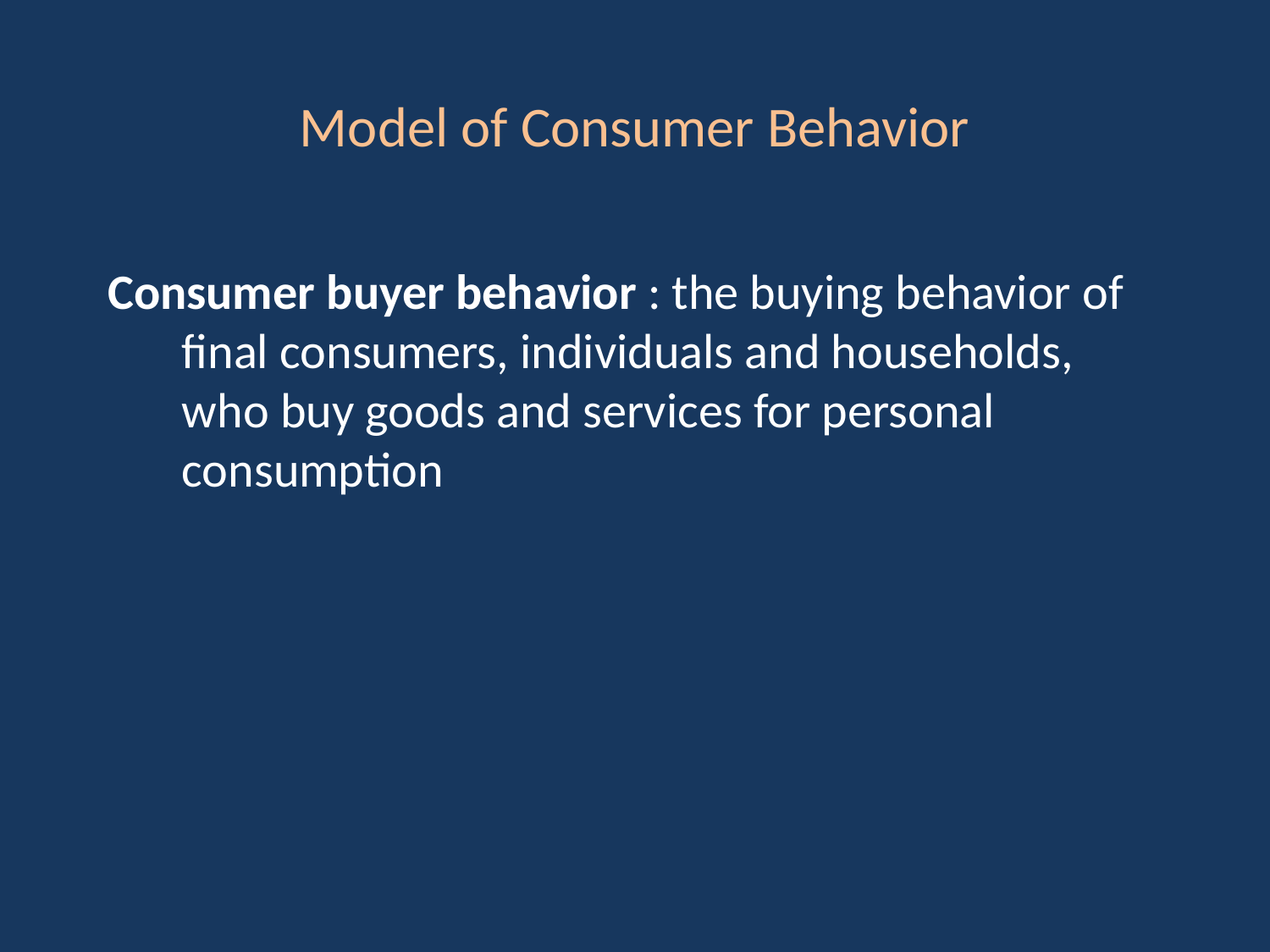

Model of Consumer Behavior
Consumer buyer behavior : the buying behavior of final consumers, individuals and households, who buy goods and services for personal consumption